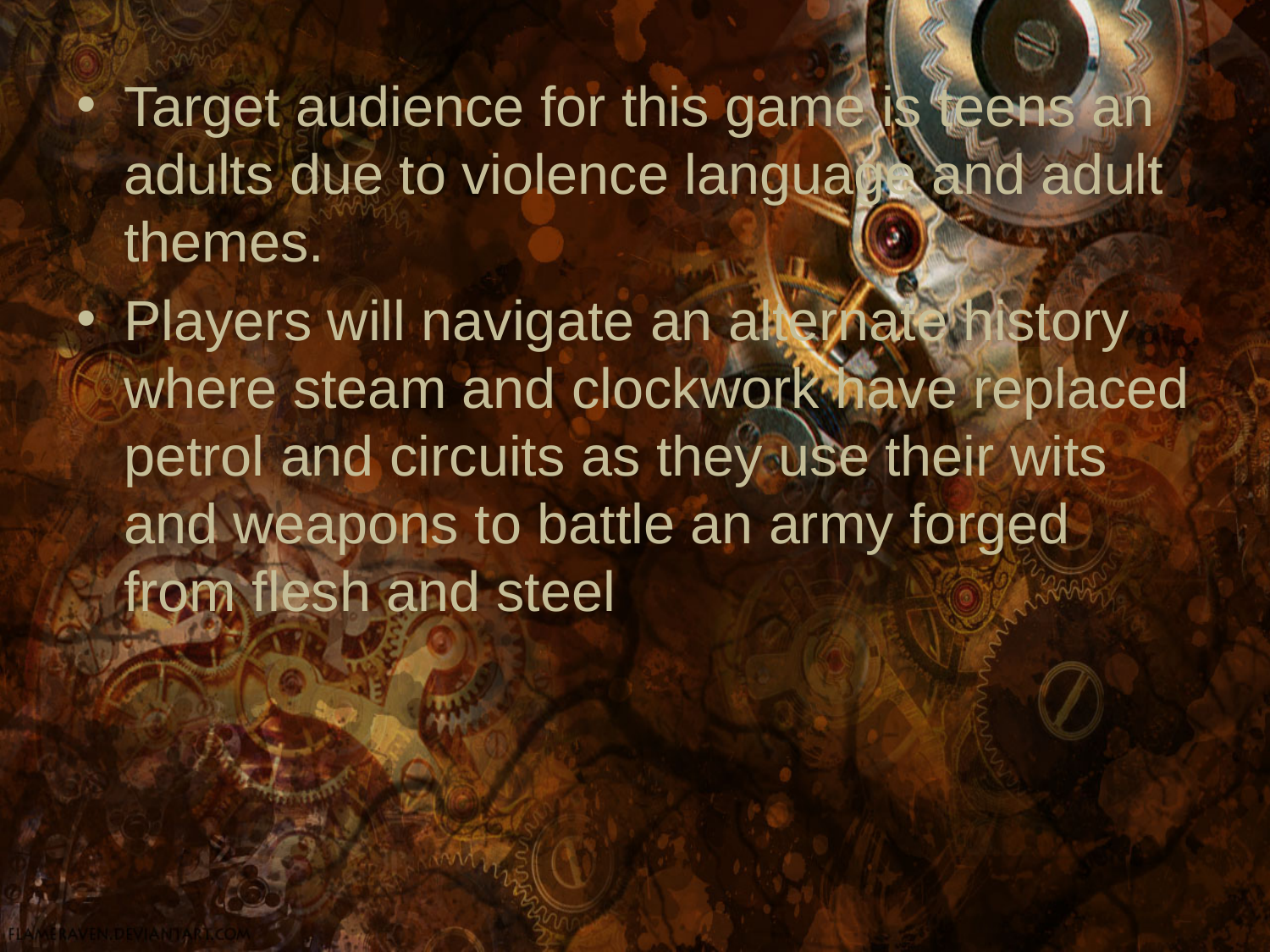

Target audience for this game is teens an adults due to violence language and adult themes.
Players will navigate an alternate history where steam and clockwork have replaced petrol and circuits as they use their wits and weapons to battle an army forged from flesh and steel